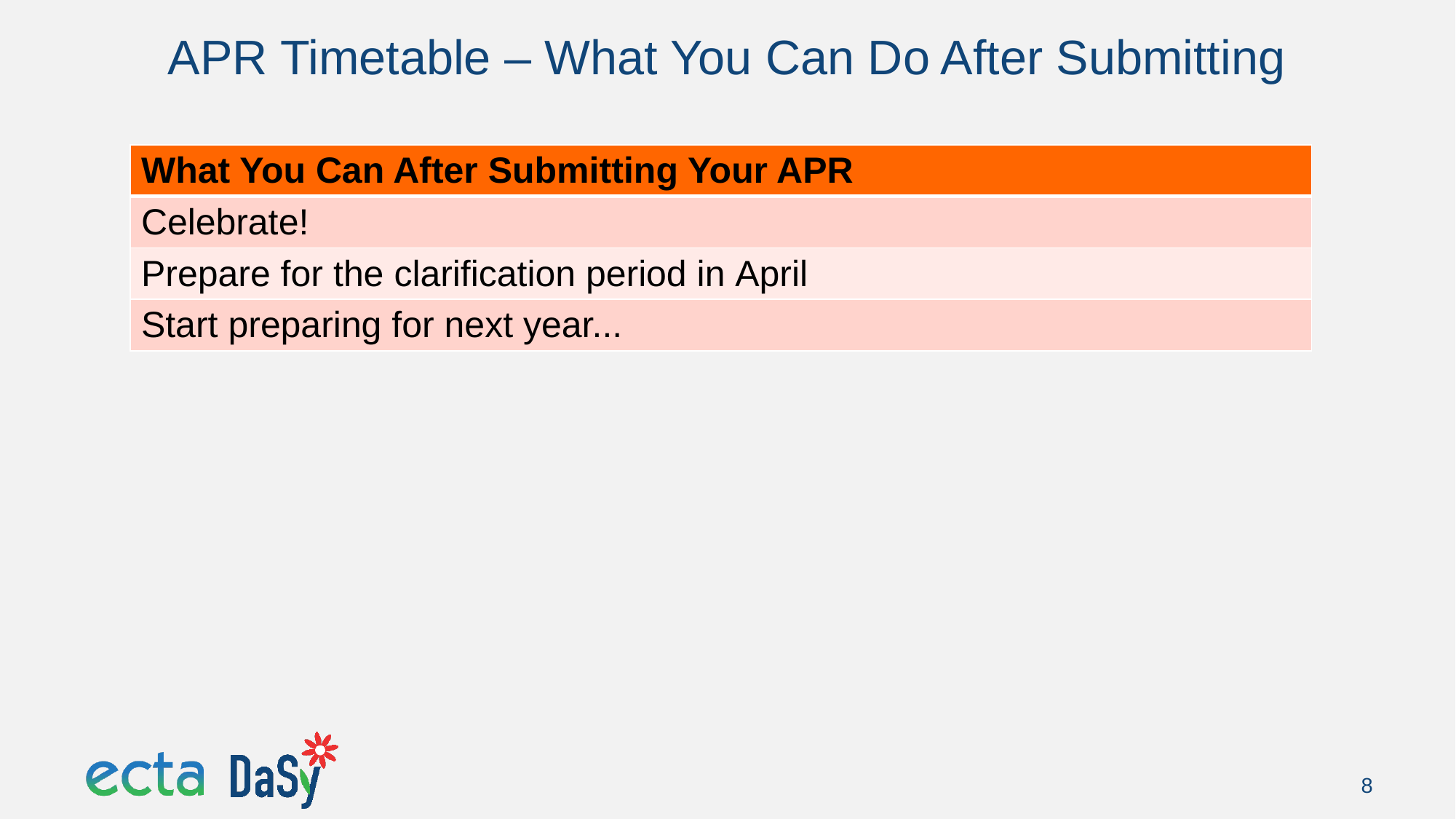

# APR Timetable – What You Can Do After Submitting
| What You Can After Submitting Your APR |
| --- |
| Celebrate! |
| Prepare for the clarification period in April |
| Start preparing for next year... |
8